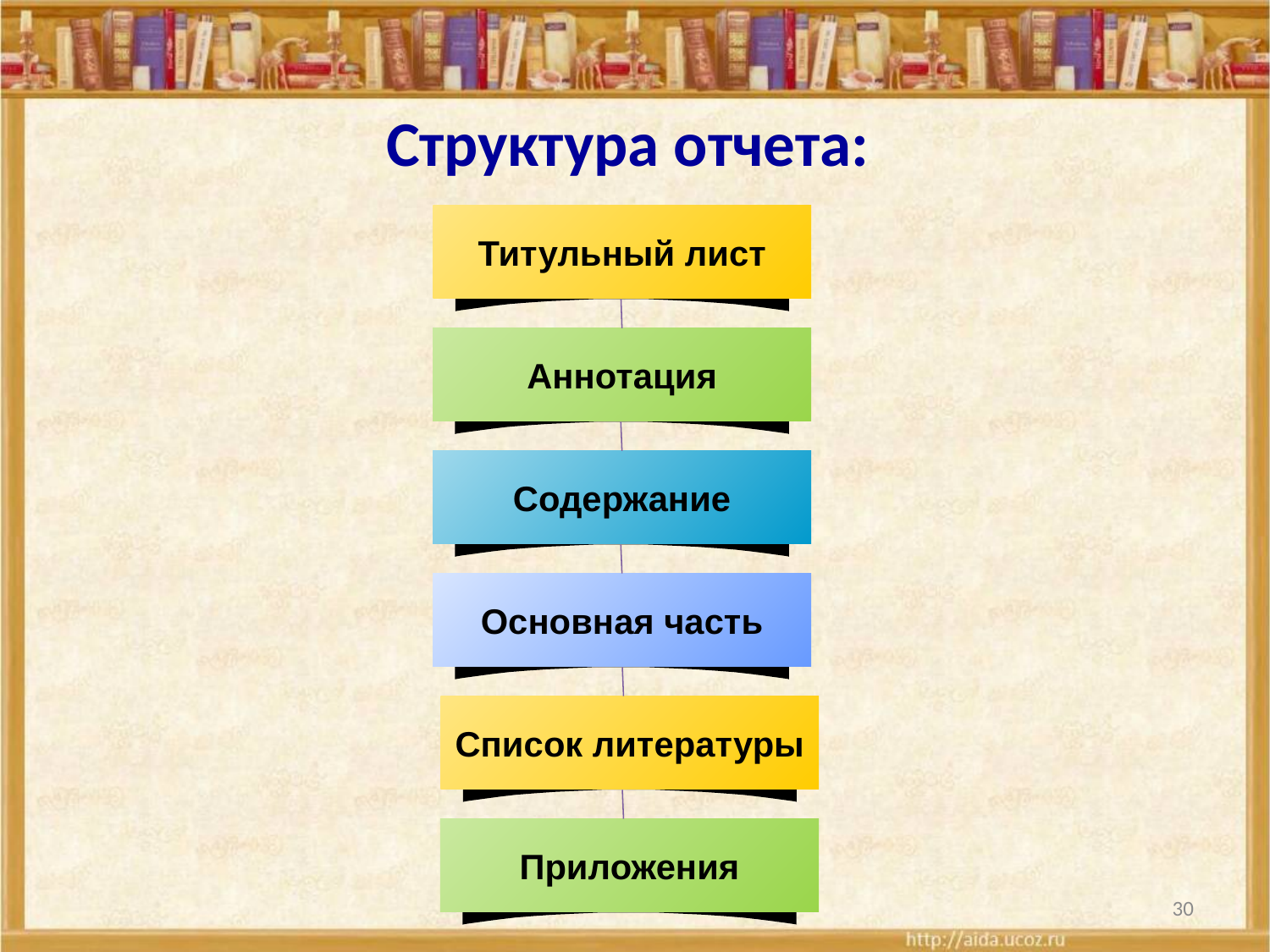

Структура отчета:
Титульный лист

Аннотация

Основная часть

Список литературы

Приложения

Содержание

30